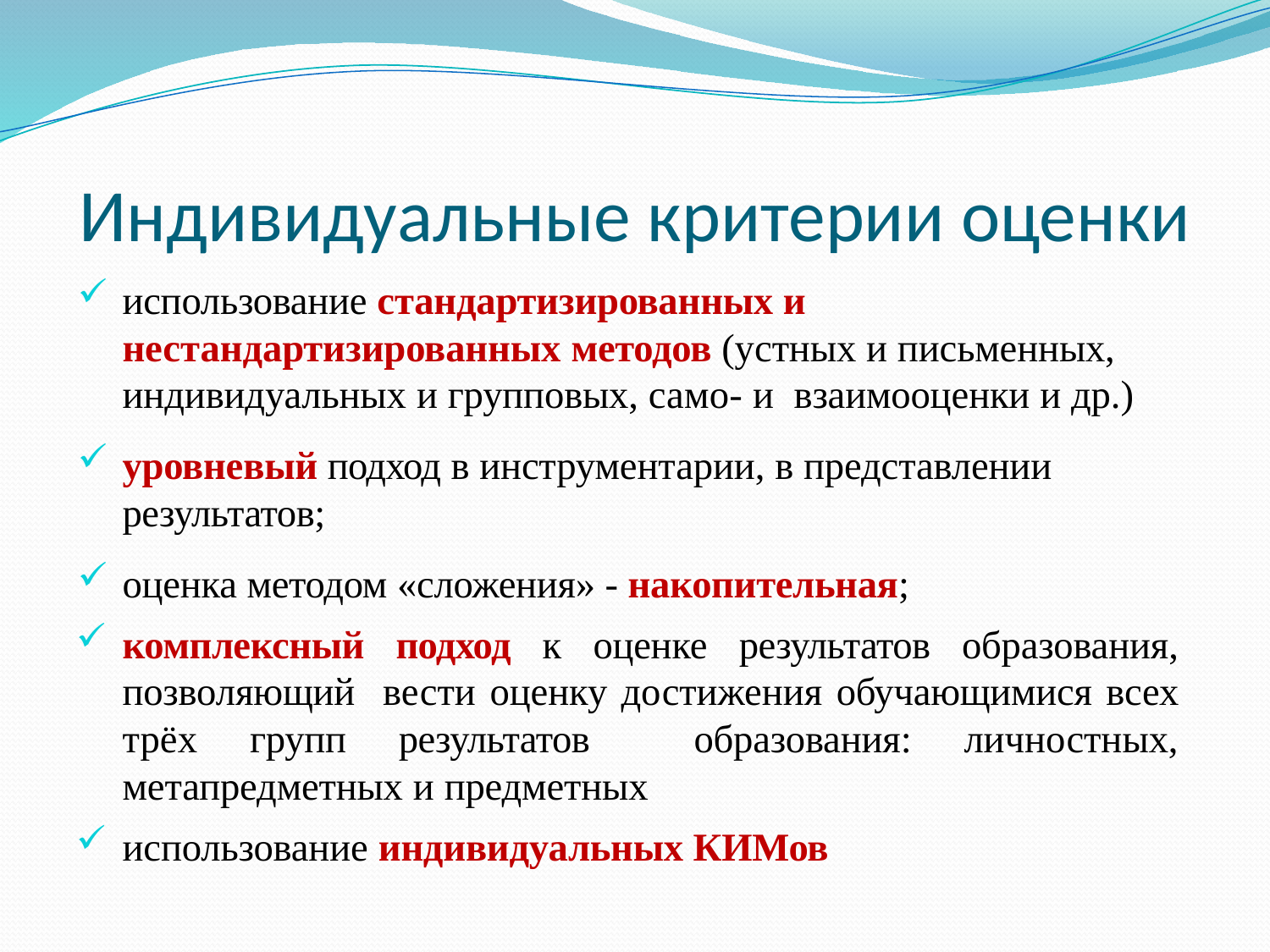

# Индивидуальные критерии оценки
использование стандартизированных и нестандартизированных методов (устных и письменных, индивидуальных и групповых, само- и  взаимооценки и др.)
уровневый подход в инструментарии, в представлении результатов;
оценка методом «сложения» - накопительная;
комплексный подход к оценке результатов образования, позволяющий  вести оценку достижения обучающимися всех трёх групп результатов  образования: личностных, метапредметных и предметных
использование индивидуальных КИМов